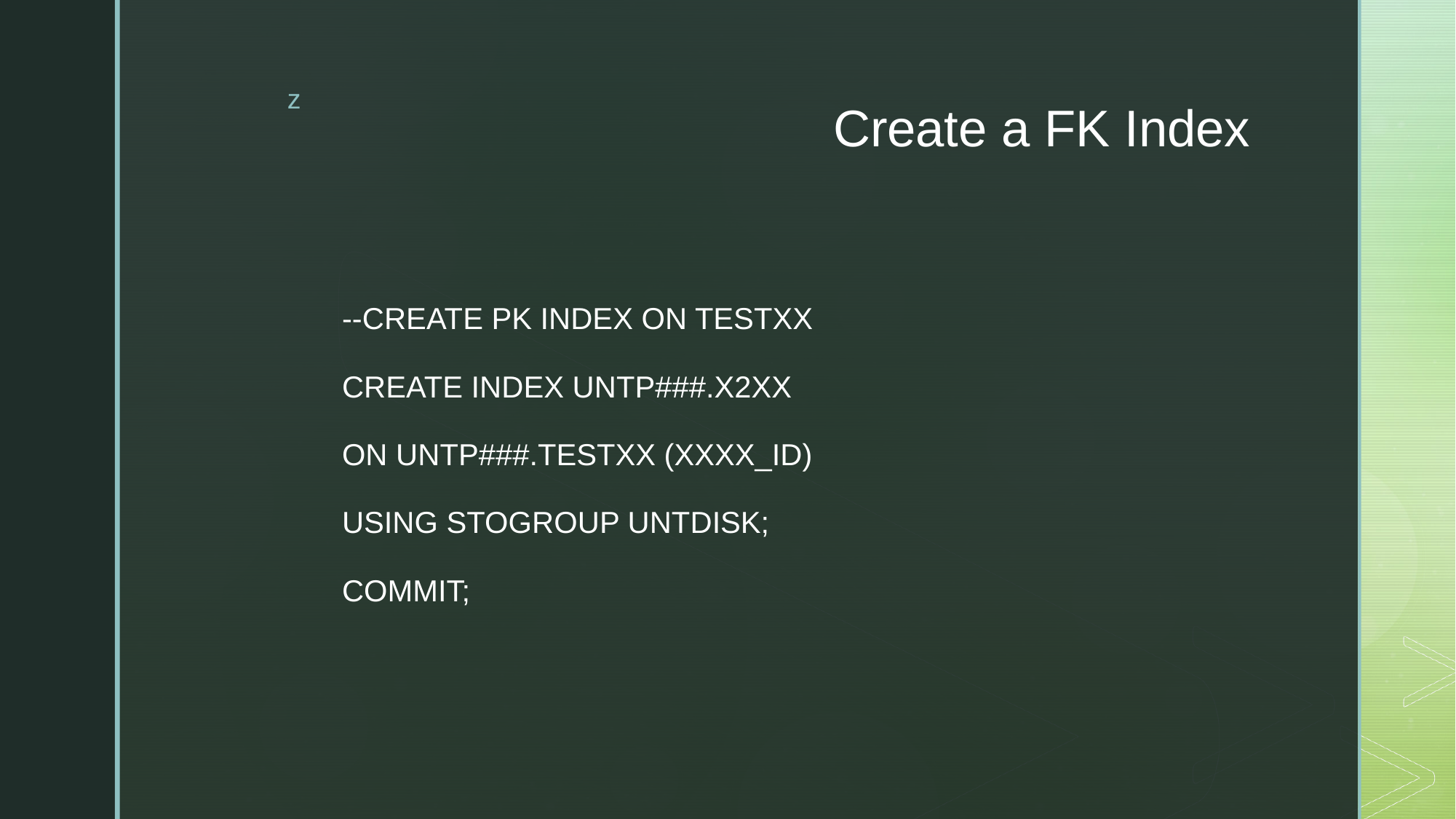

# Create a FK Index
--CREATE PK INDEX ON TESTXX
CREATE INDEX UNTP###.X2XX
ON UNTP###.TESTXX (XXXX_ID)
USING STOGROUP UNTDISK;
COMMIT;